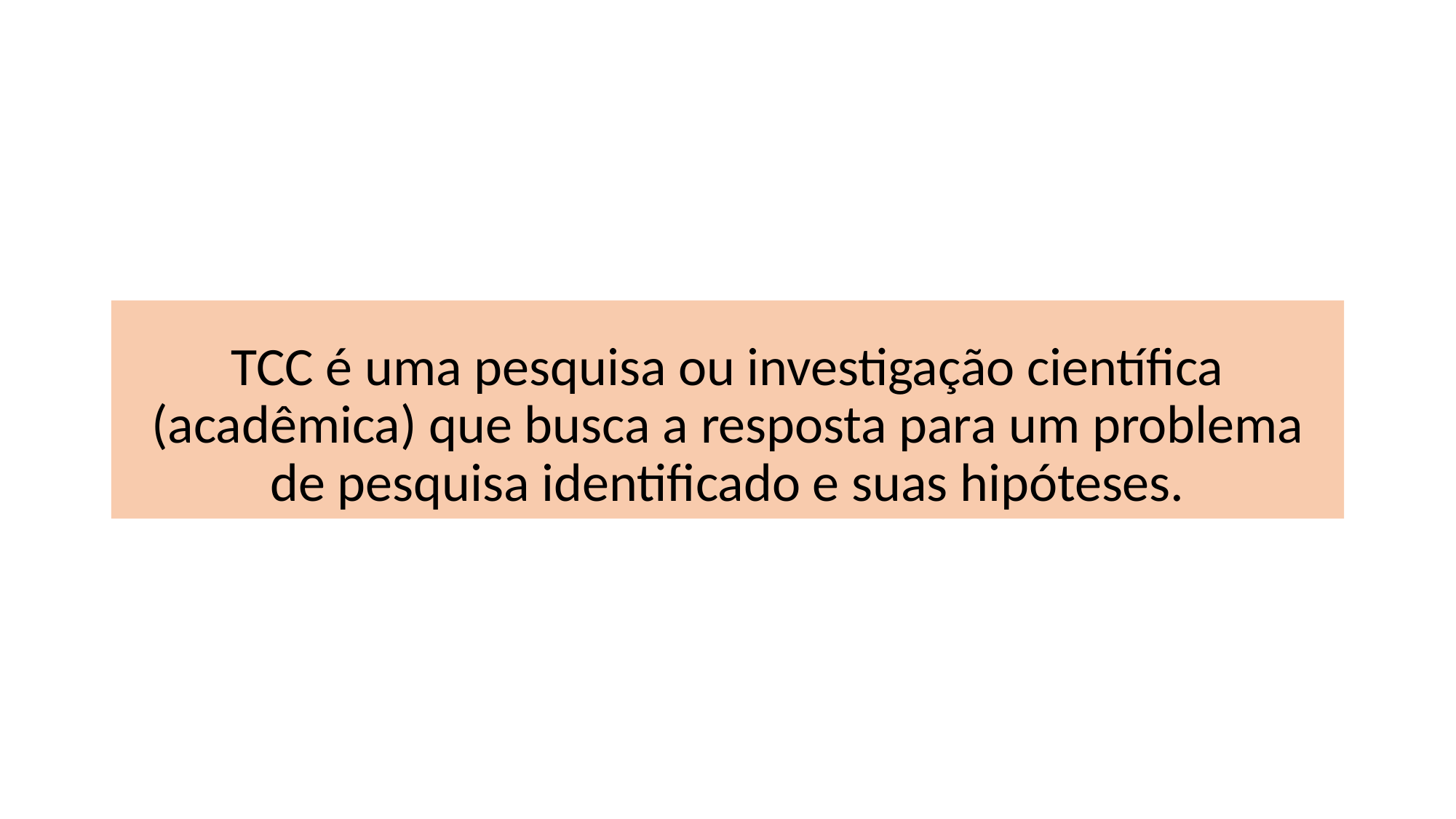

# TCC é uma pesquisa ou investigação científica (acadêmica) que busca a resposta para um problema de pesquisa identificado e suas hipóteses.